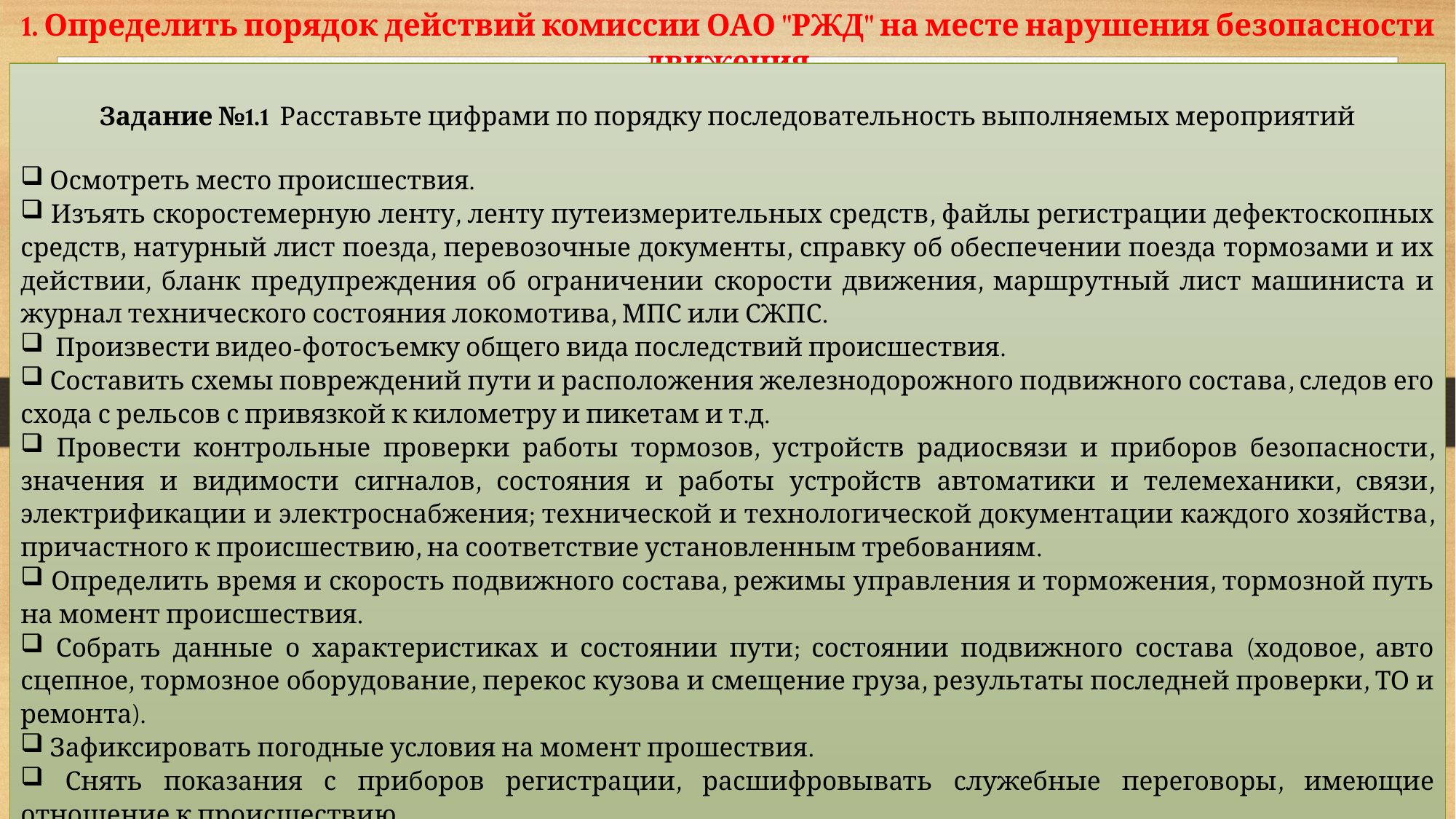

1. Определить порядок действий комиссии ОАО "РЖД" на месте нарушения безопасности движения

Задание №1.1  Расставьте цифрами по порядку последовательность выполняемых мероприятий

 Осмотреть место происшествия.
 Изъять скоростемерную ленту, ленту путеизмерительных средств, файлы регистрации дефектоскопных средств, натурный лист поезда, перевозочные документы, справку об обеспечении поезда тормозами и их действии, бланк предупреждения об ограничении скорости движения, маршрутный лист машиниста и журнал технического состояния локомотива, МПС или СЖПС.
  Произвести видео-фотосъемку общего вида последствий происшествия.
 Составить схемы повреждений пути и расположения железнодорожного подвижного состава, следов его схода с рельсов с привязкой к километру и пикетам и т.д.
 Провести контрольные проверки работы тормозов, устройств радиосвязи и приборов безопасности, значения и видимости сигналов, состояния и работы устройств автоматики и телемеханики, связи, электрификации и электроснабжения; технической и технологической документации каждого хозяйства, причастного к происшествию, на соответствие установленным требованиям.
 Определить время и скорость подвижного состава, режимы управления и торможения, тормозной путь на момент происшествия.
 Собрать данные о характеристиках и состоянии пути; состоянии подвижного состава (ходовое, авто сцепное, тормозное оборудование, перекос кузова и смещение груза, результаты последней проверки, ТО и ремонта).
 Зафиксировать погодные условия на момент прошествия.
 Снять показания с приборов регистрации, расшифровывать служебные переговоры, имеющие отношение к происшествию.
 Собрать письменные объяснения работников  непосредственно причастных к случившемуся, а также свидетелей.
 Рассчитать схемы размещения и крепления груза, выполнить эскиз погрузки, средств крепления груза; провести  замер изломанных деталей и т.д.
 Осуществляются иные действия, необходимые для выявления причины  возникновения нарушения безопасности движения.